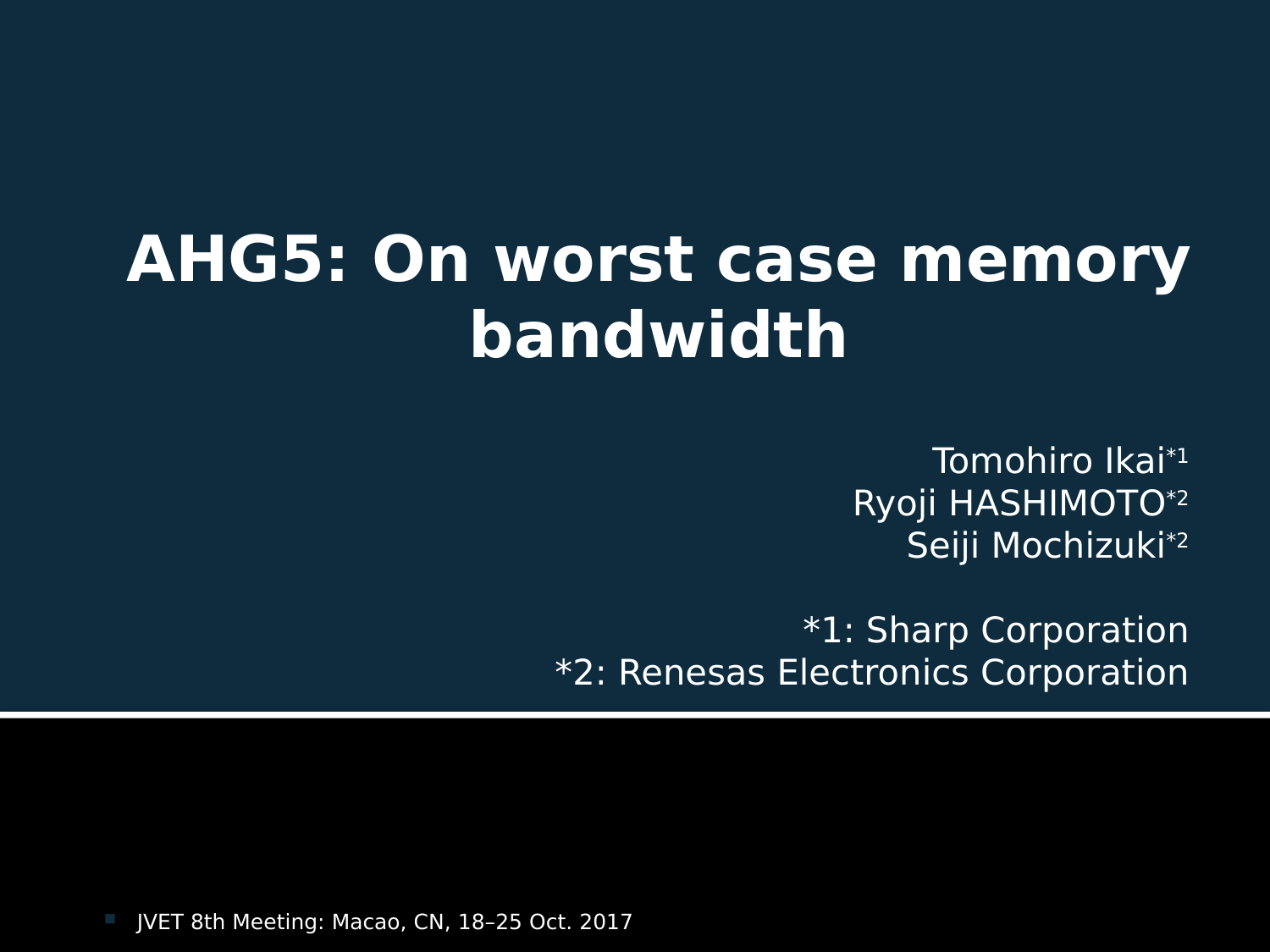

# AHG5: On worst case memory bandwidth

Tomohiro Ikai*1
Ryoji HASHIMOTO*2
Seiji Mochizuki*2

*1: Sharp Corporation
*2: Renesas Electronics Corporation
JVET 8th Meeting: Macao, CN, 18–25 Oct. 2017